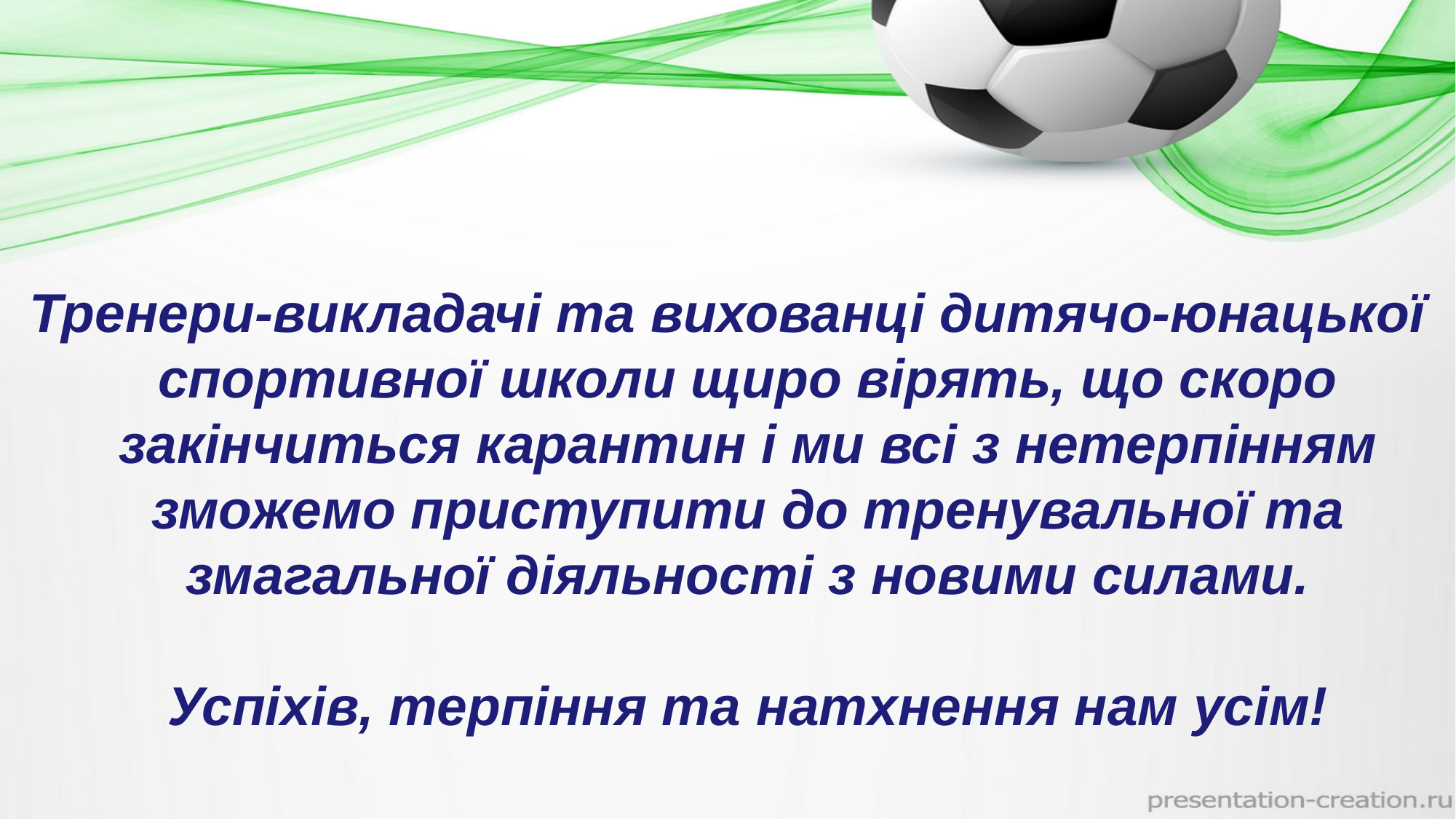

Тренери-викладачі та вихованці дитячо-юнацької спортивної школи щиро вірять, що скоро закінчиться карантин і ми всі з нетерпінням зможемо приступити до тренувальної та змагальної діяльності з новими силами.
Успіхів, терпіння та натхнення нам усім!